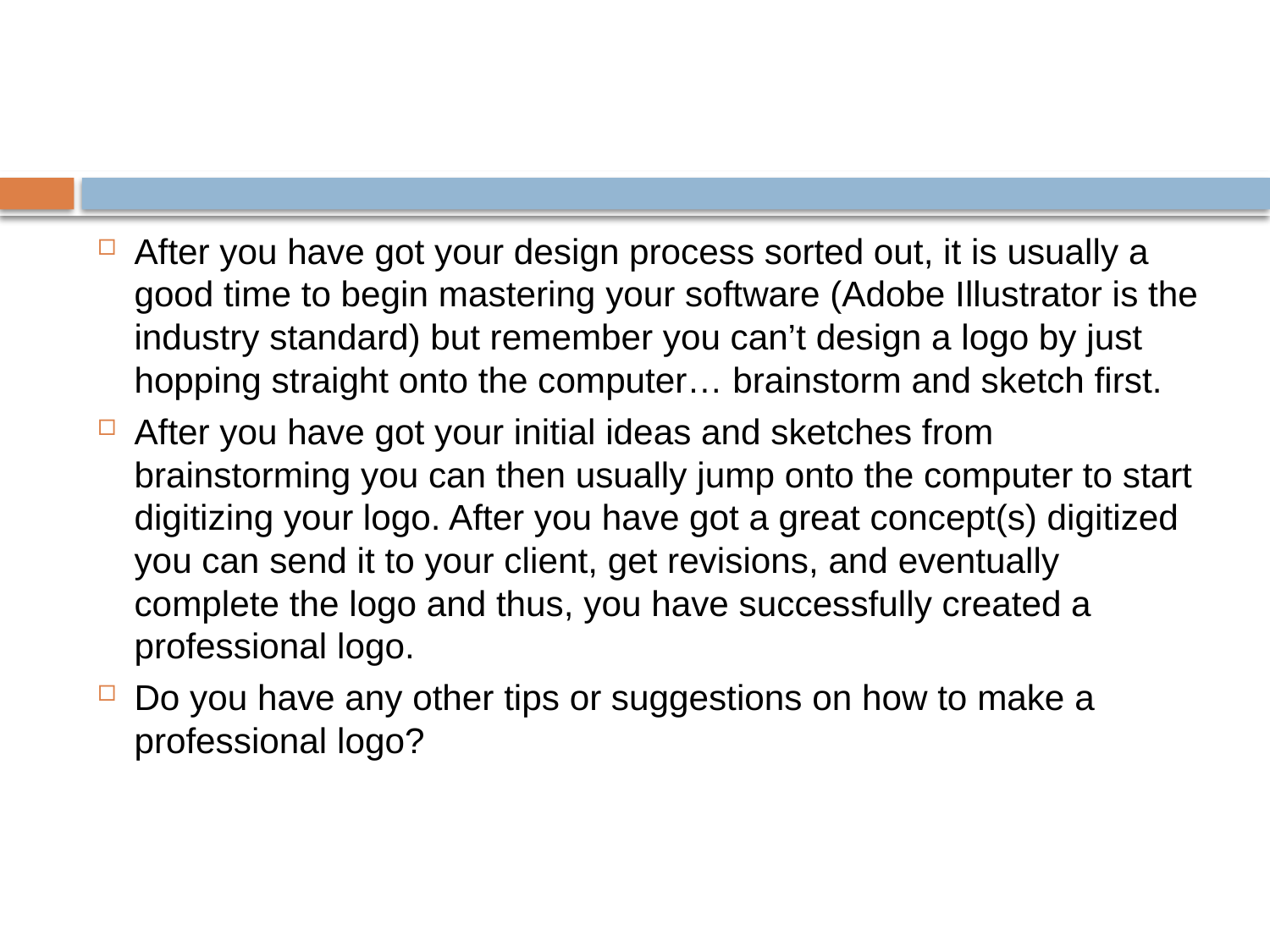

#
After you have got your design process sorted out, it is usually a good time to begin mastering your software (Adobe Illustrator is the industry standard) but remember you can’t design a logo by just hopping straight onto the computer… brainstorm and sketch first.
After you have got your initial ideas and sketches from brainstorming you can then usually jump onto the computer to start digitizing your logo. After you have got a great concept(s) digitized you can send it to your client, get revisions, and eventually complete the logo and thus, you have successfully created a professional logo.
Do you have any other tips or suggestions on how to make a professional logo?